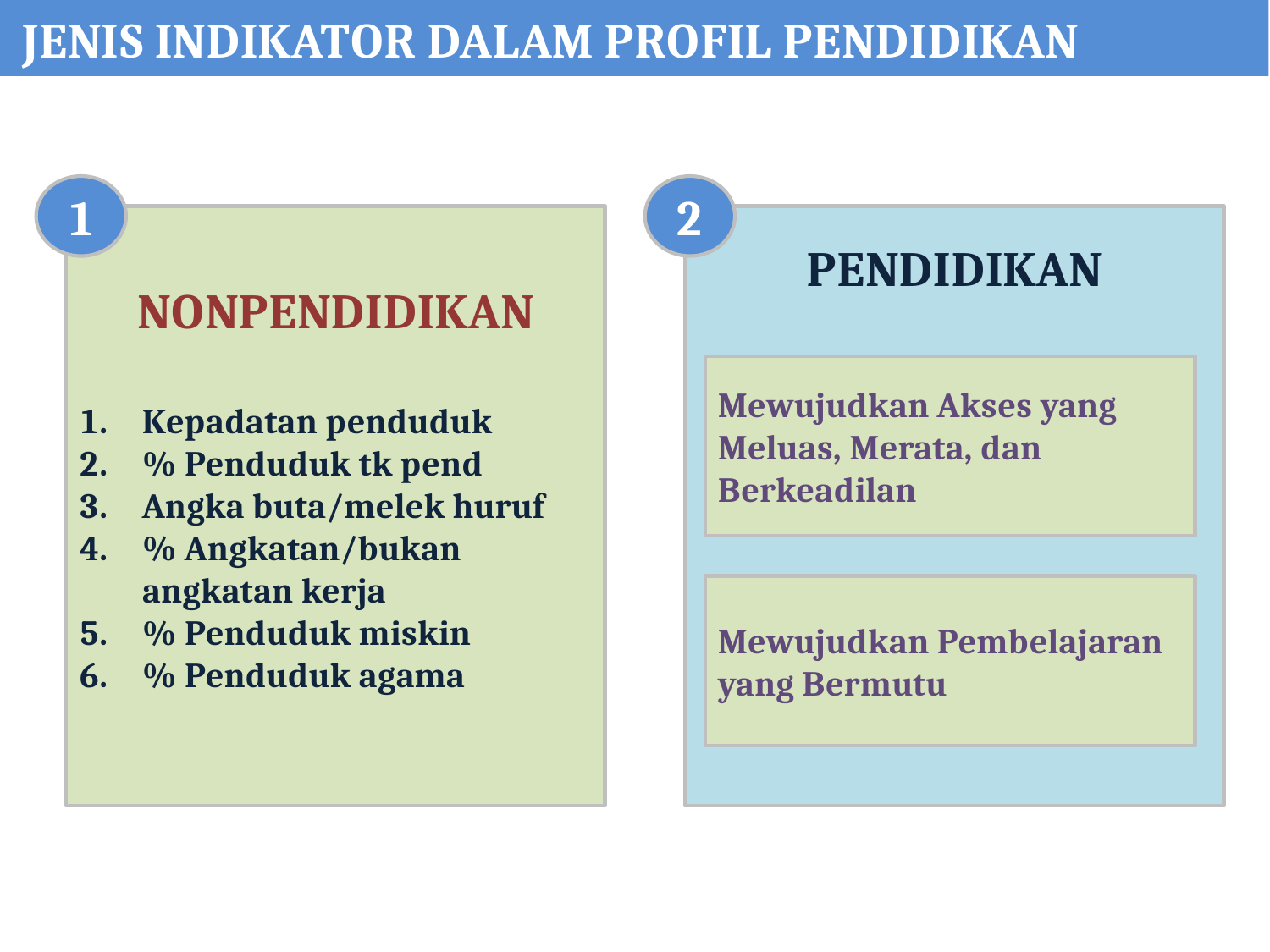

JENIS INDIKATOR DALAM PROFIL PENDIDIKAN
1
2
NONPENDIDIKAN

Kepadatan penduduk
% Penduduk tk pend
Angka buta/melek huruf
% Angkatan/bukan angkatan kerja
% Penduduk miskin
% Penduduk agama

PENDIDIKAN
Mewujudkan Akses yang Meluas, Merata, dan Berkeadilan
Mewujudkan Pembelajaran yang Bermutu